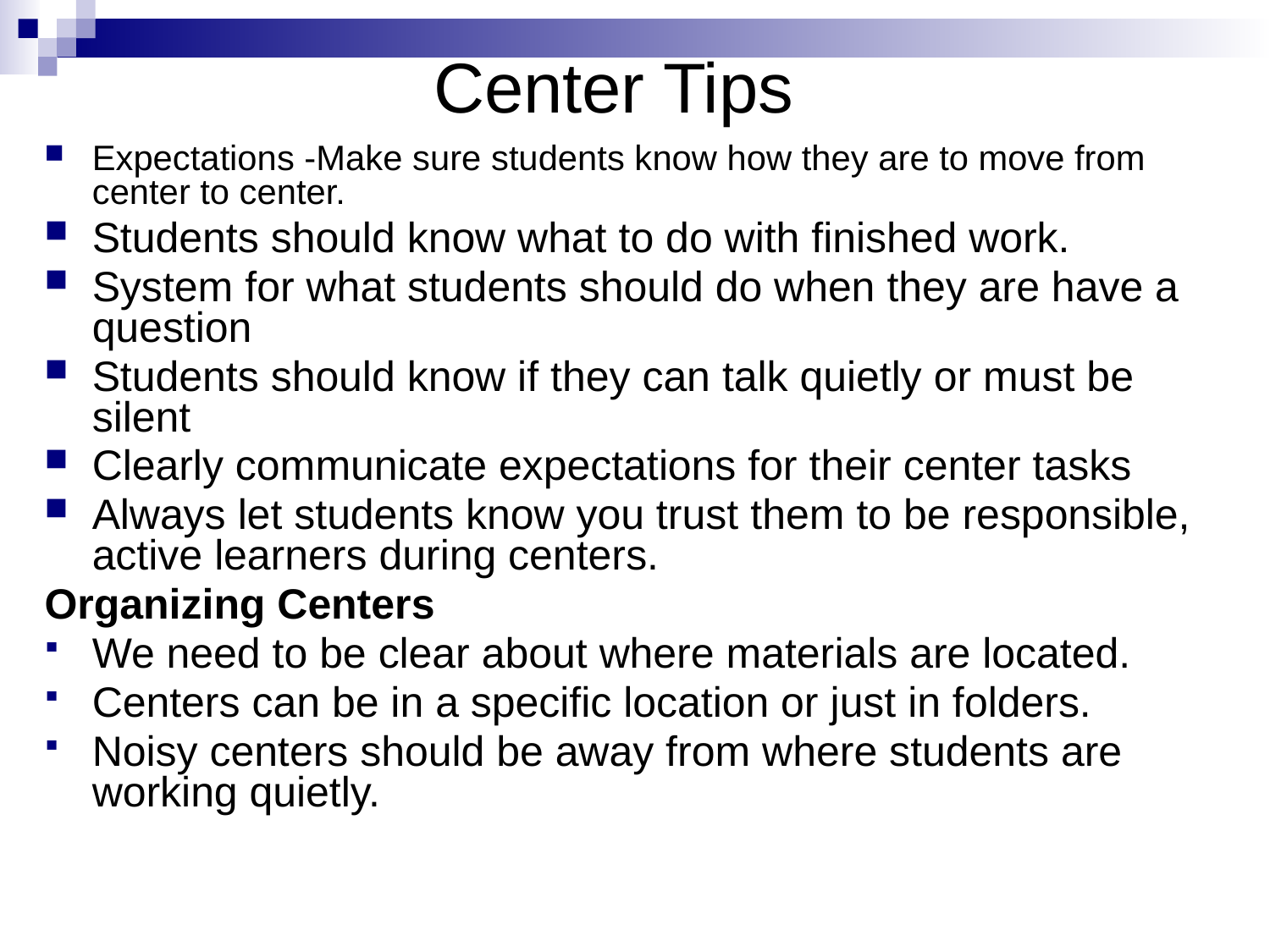

# Center Tips
Expectations -Make sure students know how they are to move from center to center.
Students should know what to do with finished work.
System for what students should do when they are have a question
Students should know if they can talk quietly or must be silent
Clearly communicate expectations for their center tasks
Always let students know you trust them to be responsible, active learners during centers.
Organizing Centers
We need to be clear about where materials are located.
Centers can be in a specific location or just in folders.
Noisy centers should be away from where students are working quietly.